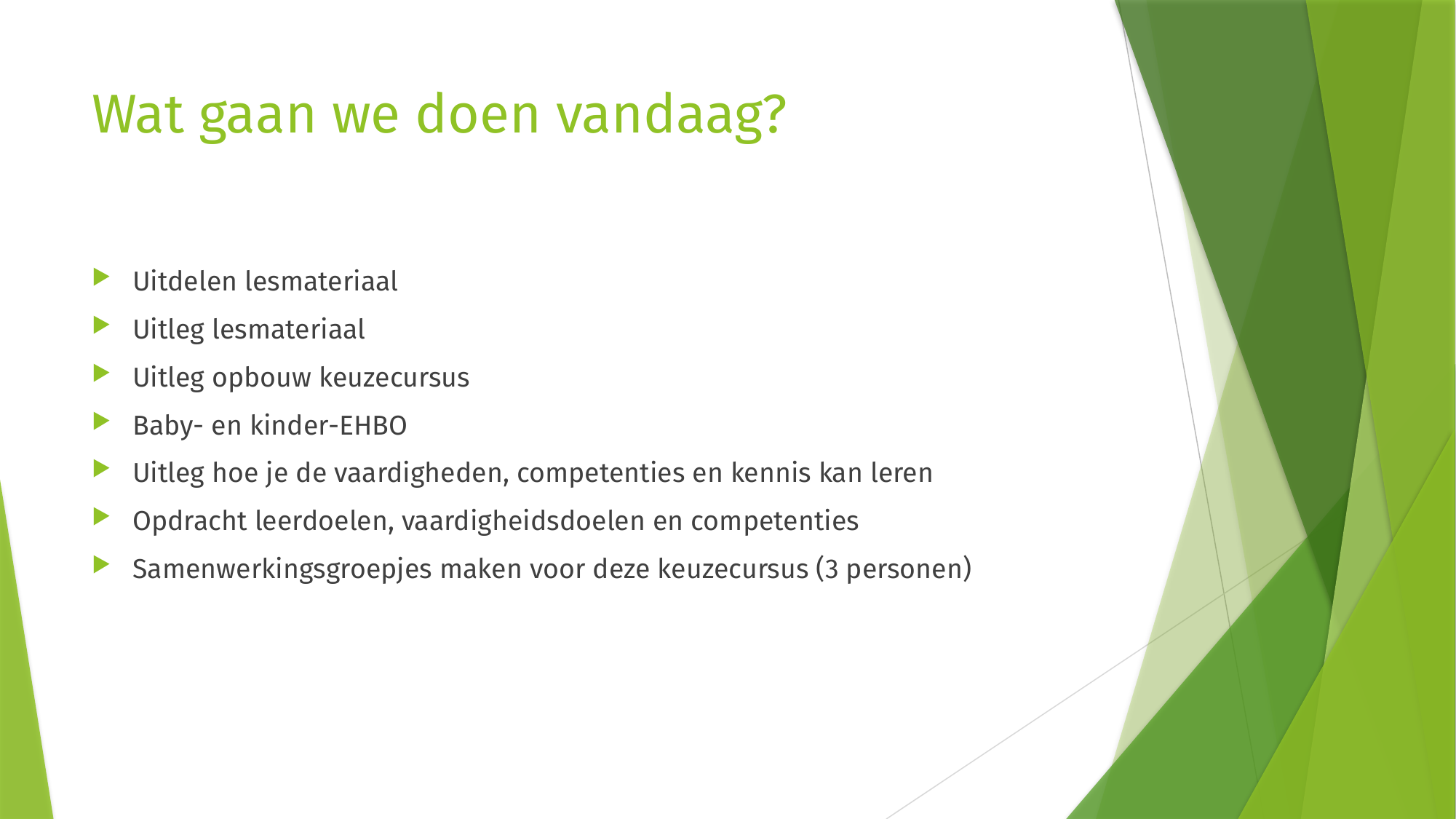

# Wat gaan we doen vandaag?
Uitdelen lesmateriaal
Uitleg lesmateriaal
Uitleg opbouw keuzecursus
Baby- en kinder-EHBO
Uitleg hoe je de vaardigheden, competenties en kennis kan leren
Opdracht leerdoelen, vaardigheidsdoelen en competenties
Samenwerkingsgroepjes maken voor deze keuzecursus (3 personen)